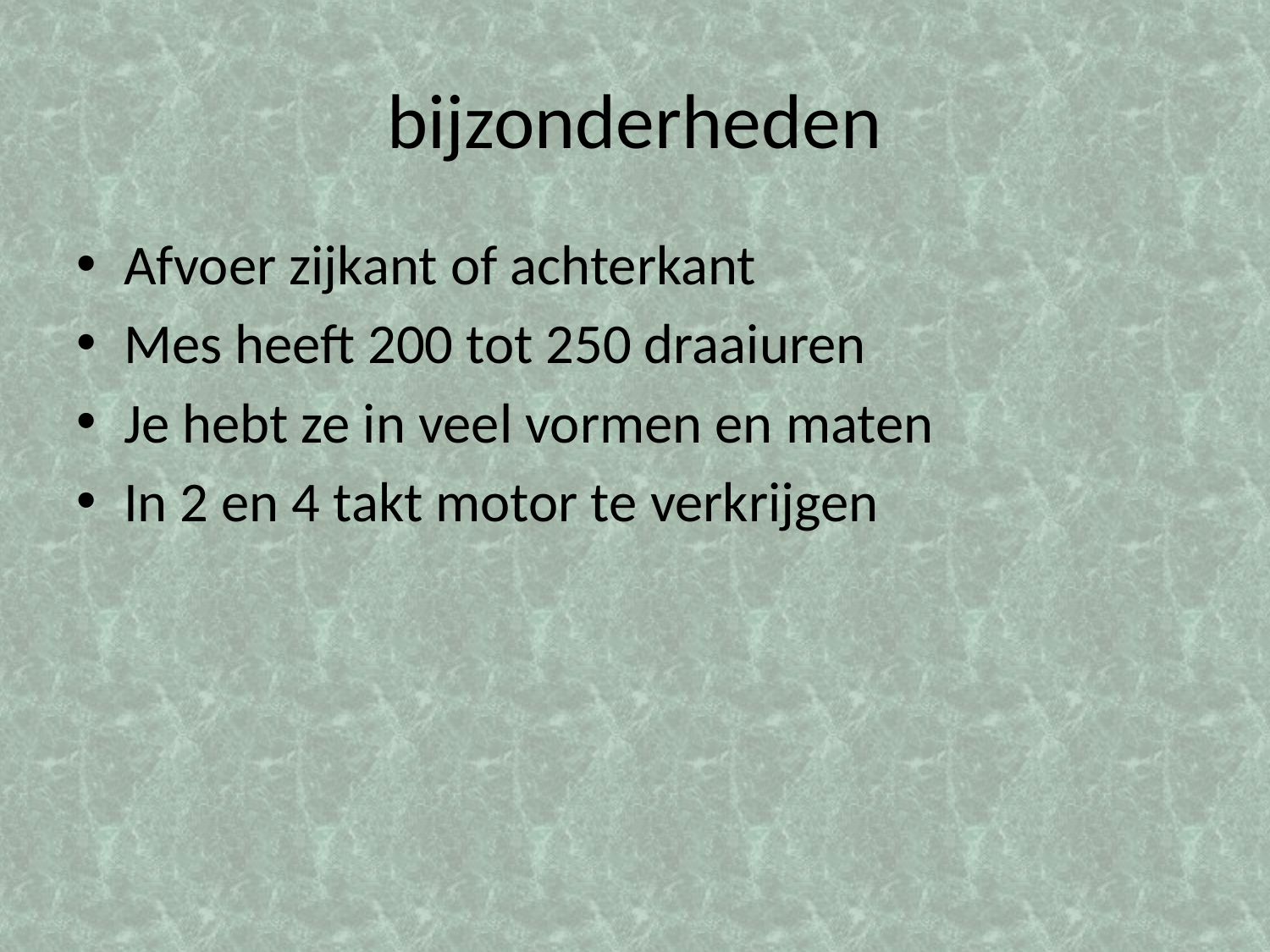

# bijzonderheden
Afvoer zijkant of achterkant
Mes heeft 200 tot 250 draaiuren
Je hebt ze in veel vormen en maten
In 2 en 4 takt motor te verkrijgen